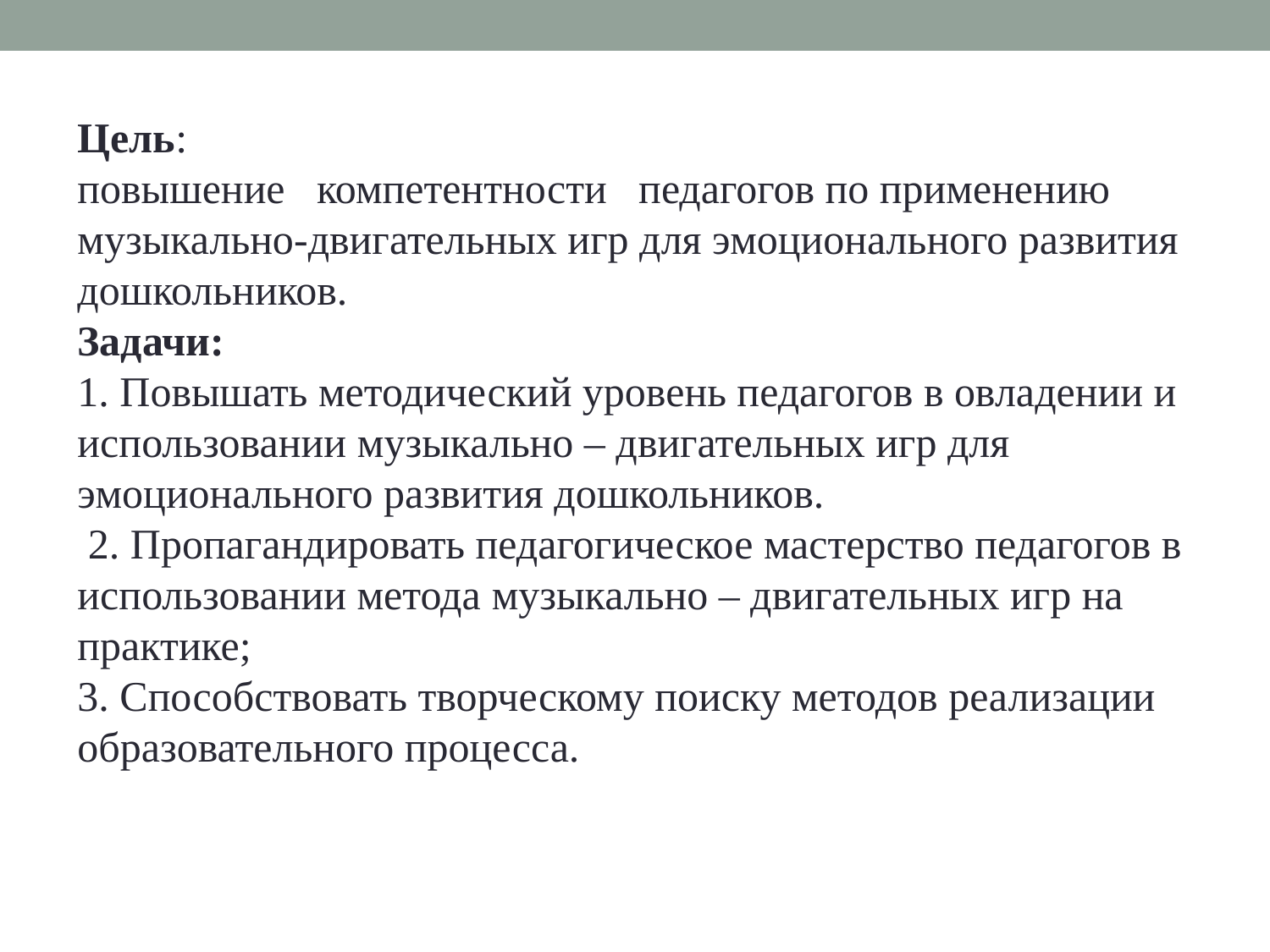

Цель:
повышение   компетентности   педагогов по применению музыкально-двигательных игр для эмоционального развития дошкольников.
Задачи:
1. Повышать методический уровень педагогов в овладении и использовании музыкально – двигательных игр для эмоционального развития дошкольников.
 2. Пропагандировать педагогическое мастерство педагогов в использовании метода музыкально – двигательных игр на практике;
3. Способствовать творческому поиску методов реализации образовательного процесса.